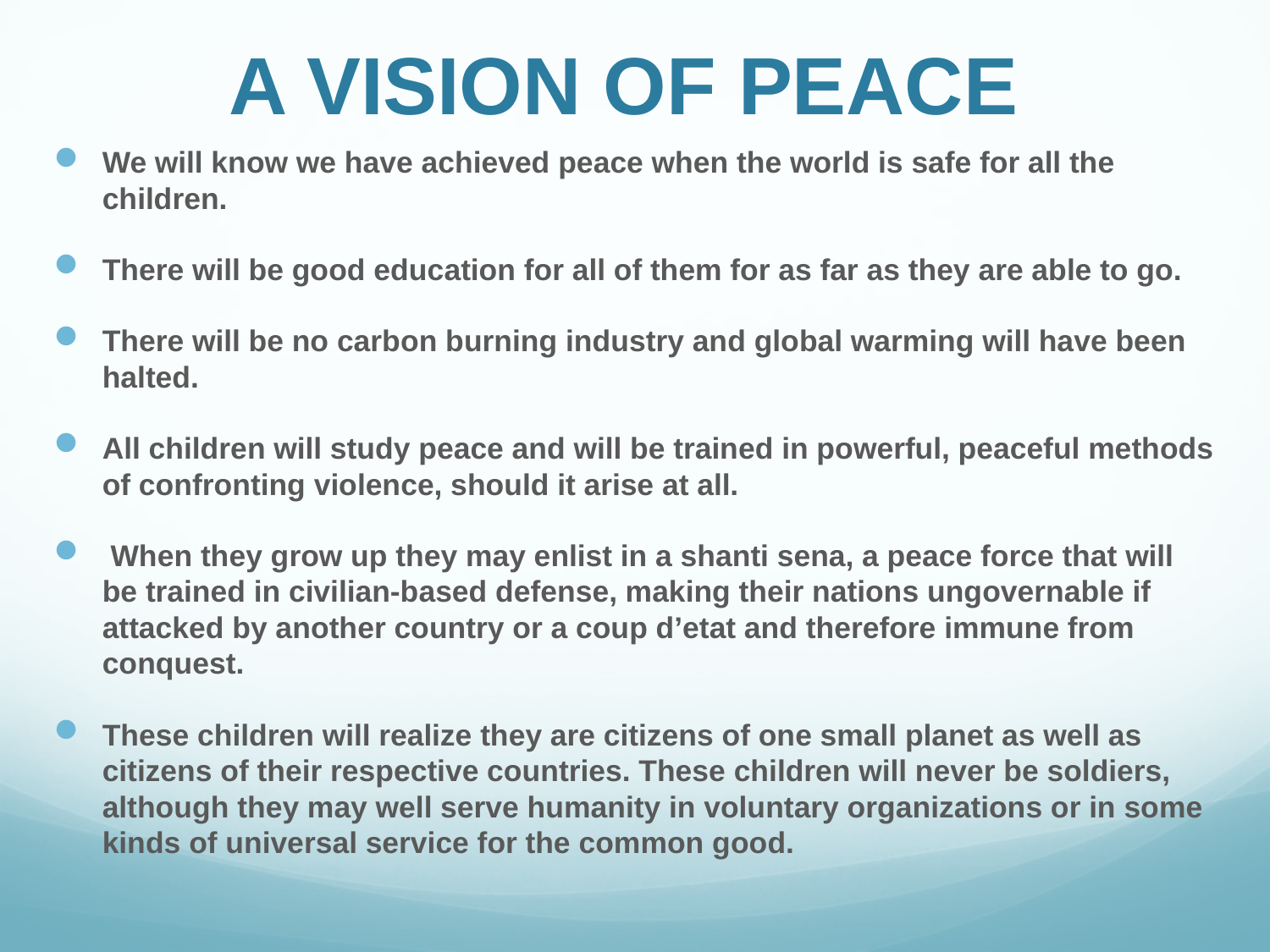

# A VISION OF PEACE
We will know we have achieved peace when the world is safe for all the children.
There will be good education for all of them for as far as they are able to go.
There will be no carbon burning industry and global warming will have been halted.
All children will study peace and will be trained in powerful, peaceful methods of confronting violence, should it arise at all.
 When they grow up they may enlist in a shanti sena, a peace force that will be trained in civilian-based defense, making their nations ungovernable if attacked by another country or a coup d’etat and therefore immune from conquest.
These children will realize they are citizens of one small planet as well as citizens of their respective countries. These children will never be soldiers, although they may well serve humanity in voluntary organizations or in some kinds of universal service for the common good.